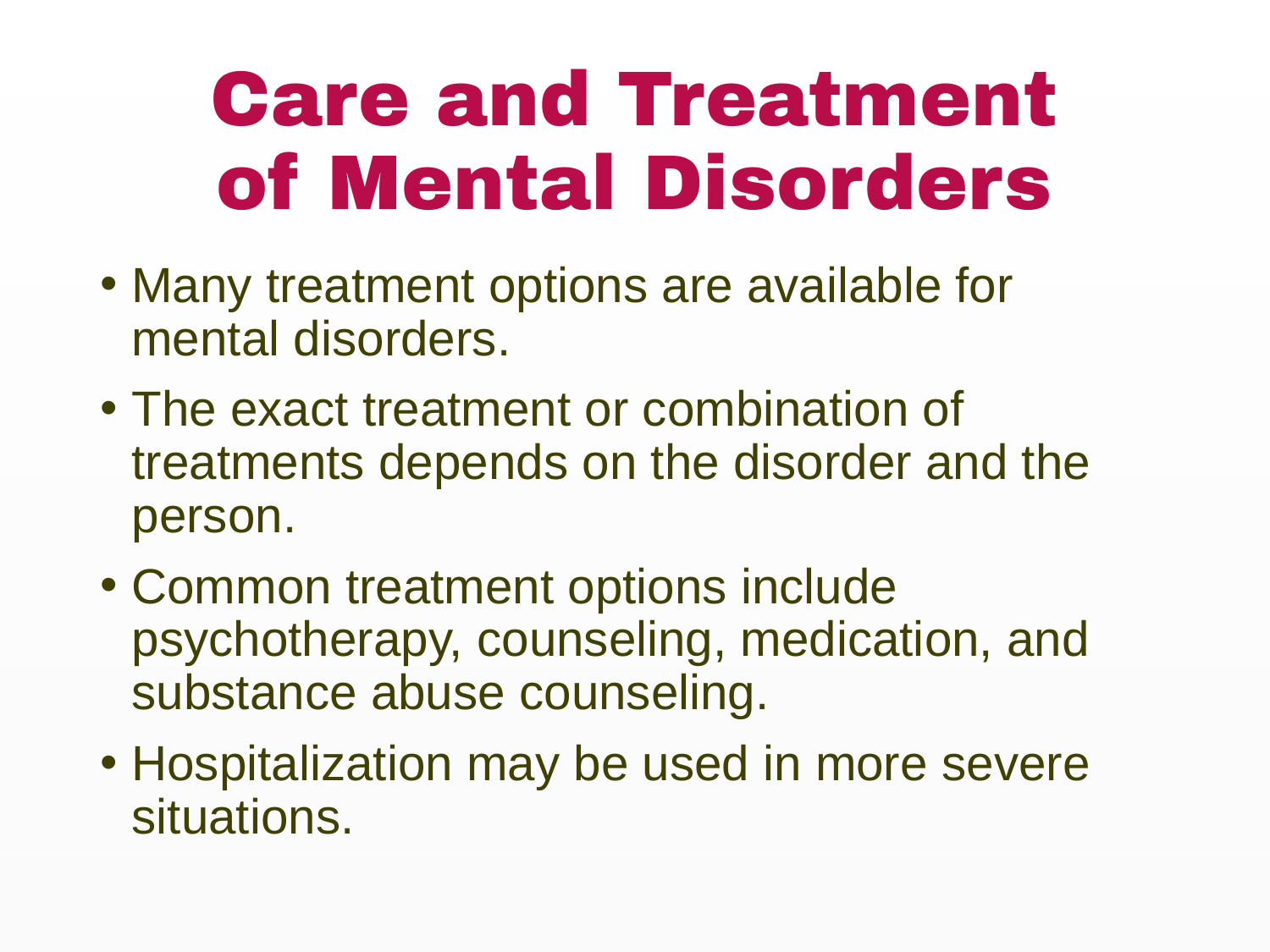

# Care and Treatment of Mental Disorders
Many treatment options are available for mental disorders.
The exact treatment or combination of treatments depends on the disorder and the person.
Common treatment options include psychotherapy, counseling, medication, and substance abuse counseling.
Hospitalization may be used in more severe situations.